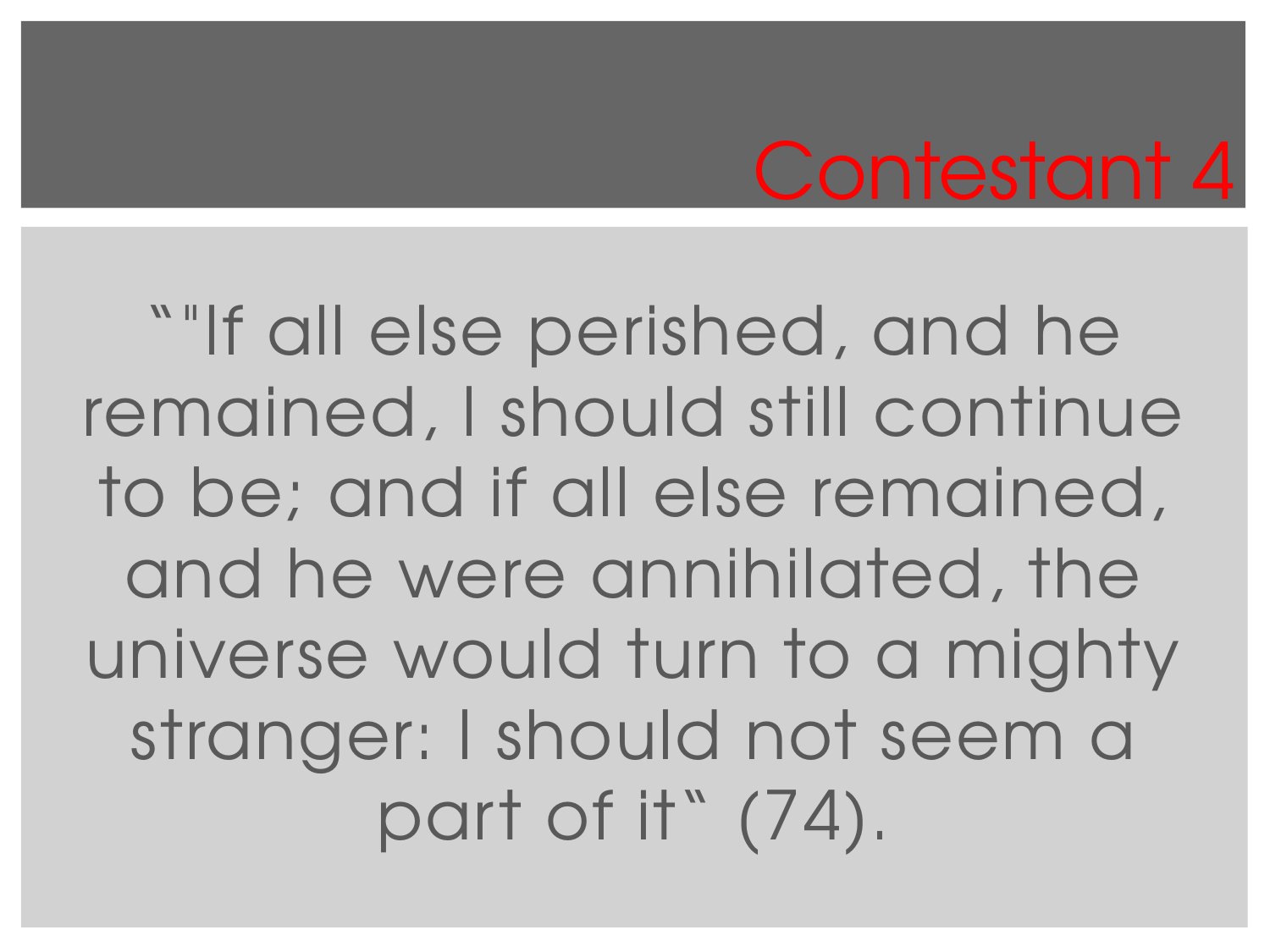

Contestant 4
“"If all else perished, and he remained, I should still continue to be; and if all else remained, and he were annihilated, the universe would turn to a mighty stranger: I should not seem a part of it“ (74).